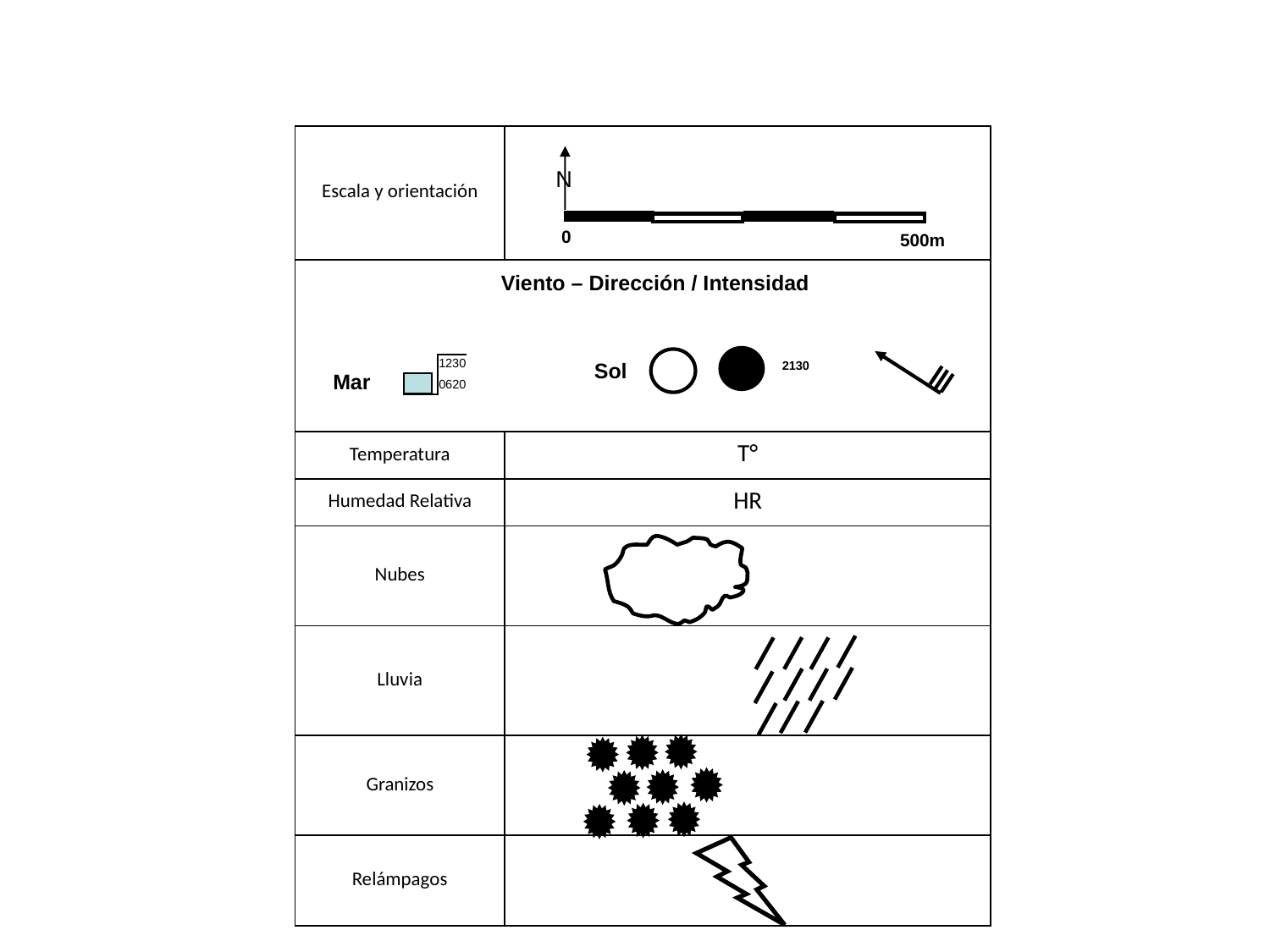

| Escala y orientación |  |
| --- | --- |
|  |  |
| Temperatura | T° |
| Humedad Relativa | HR |
| Nubes |  |
| Lluvia |  |
| Granizos |  |
| Relámpagos |  |

N

0
500m

Viento – Dirección / Intensidad

1230

Sol
2130

Mar
0620